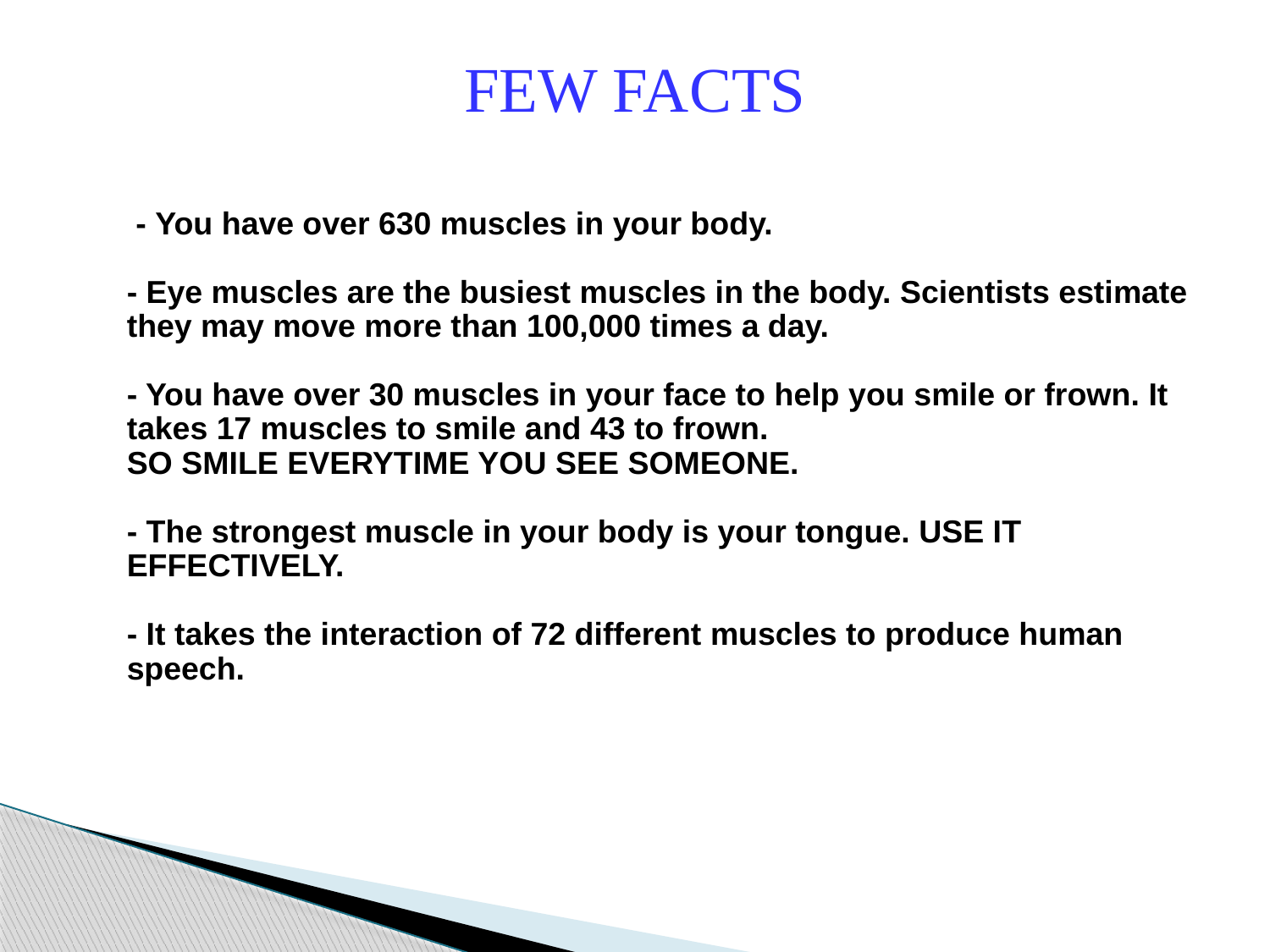

FEW FACTS
     - You have over 630 muscles in your body.
- Eye muscles are the busiest muscles in the body. Scientists estimate they may move more than 100,000 times a day.
- You have over 30 muscles in your face to help you smile or frown. It takes 17 muscles to smile and 43 to frown.
SO SMILE EVERYTIME YOU SEE SOMEONE.
- The strongest muscle in your body is your tongue. USE IT EFFECTIVELY.
- It takes the interaction of 72 different muscles to produce human speech.